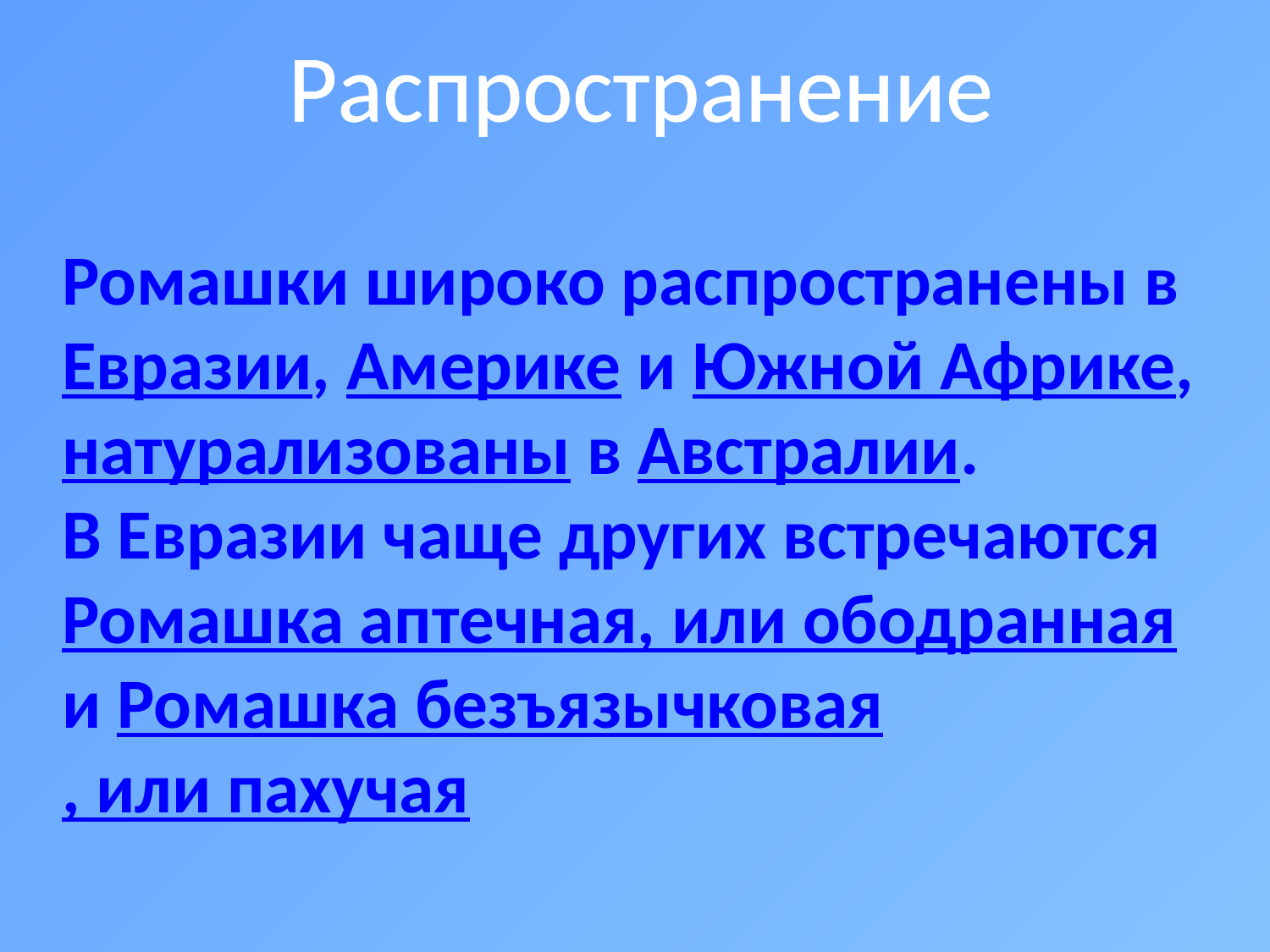

Распространение

Ромашки широко распространены в Евразии, Америке и Южной Африке, натурализованы в Австралии.
В Евразии чаще других встречаются Ромашка аптечная, или ободранная и Ромашка безъязычковая, или пахучая